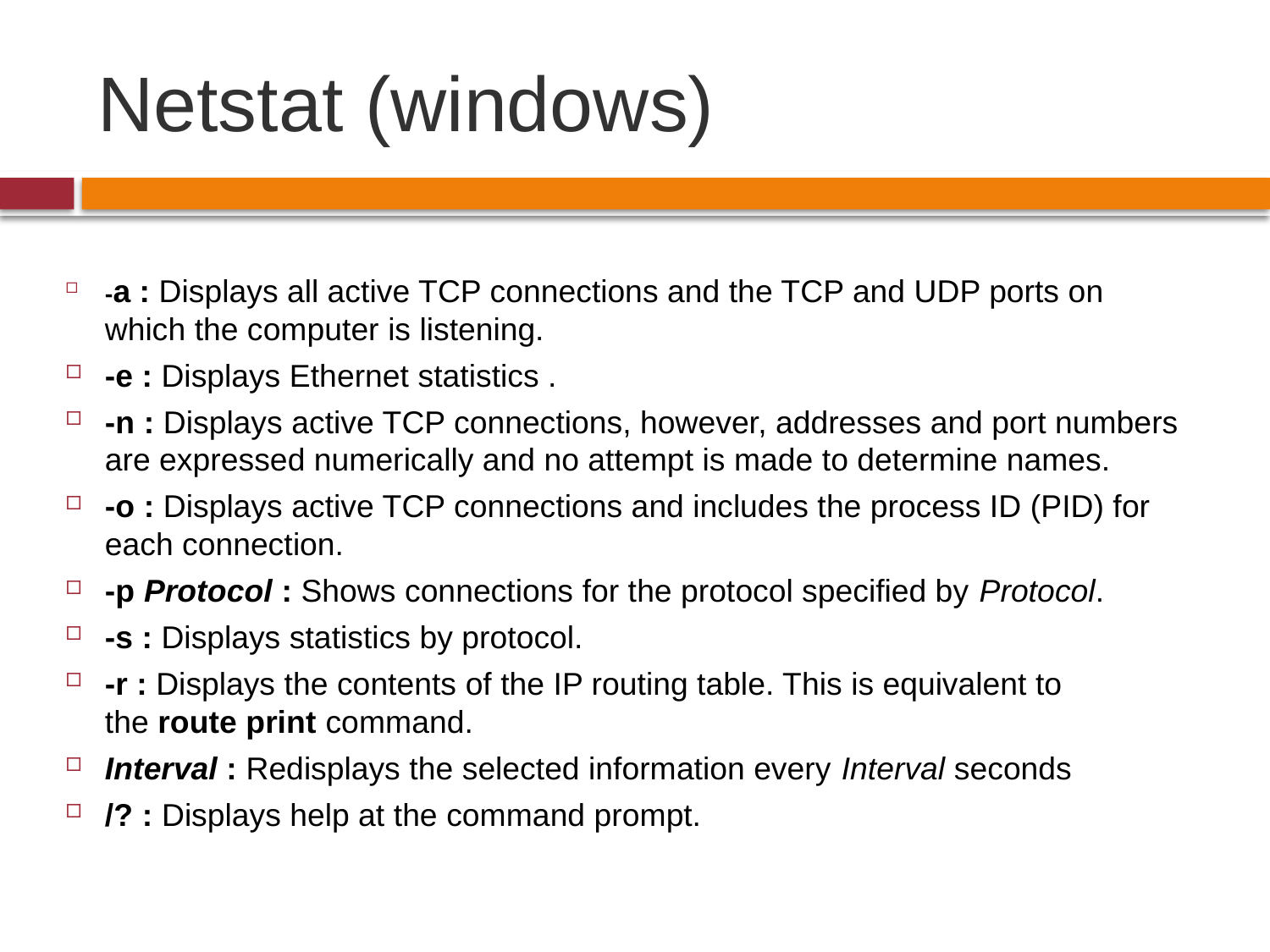

# Netstat (windows)
-a : Displays all active TCP connections and the TCP and UDP ports on which the computer is listening.
-e : Displays Ethernet statistics .
-n : Displays active TCP connections, however, addresses and port numbers are expressed numerically and no attempt is made to determine names.
-o : Displays active TCP connections and includes the process ID (PID) for each connection.
-p Protocol : Shows connections for the protocol specified by Protocol.
-s : Displays statistics by protocol.
-r : Displays the contents of the IP routing table. This is equivalent to the route print command.
Interval : Redisplays the selected information every Interval seconds
/? : Displays help at the command prompt.